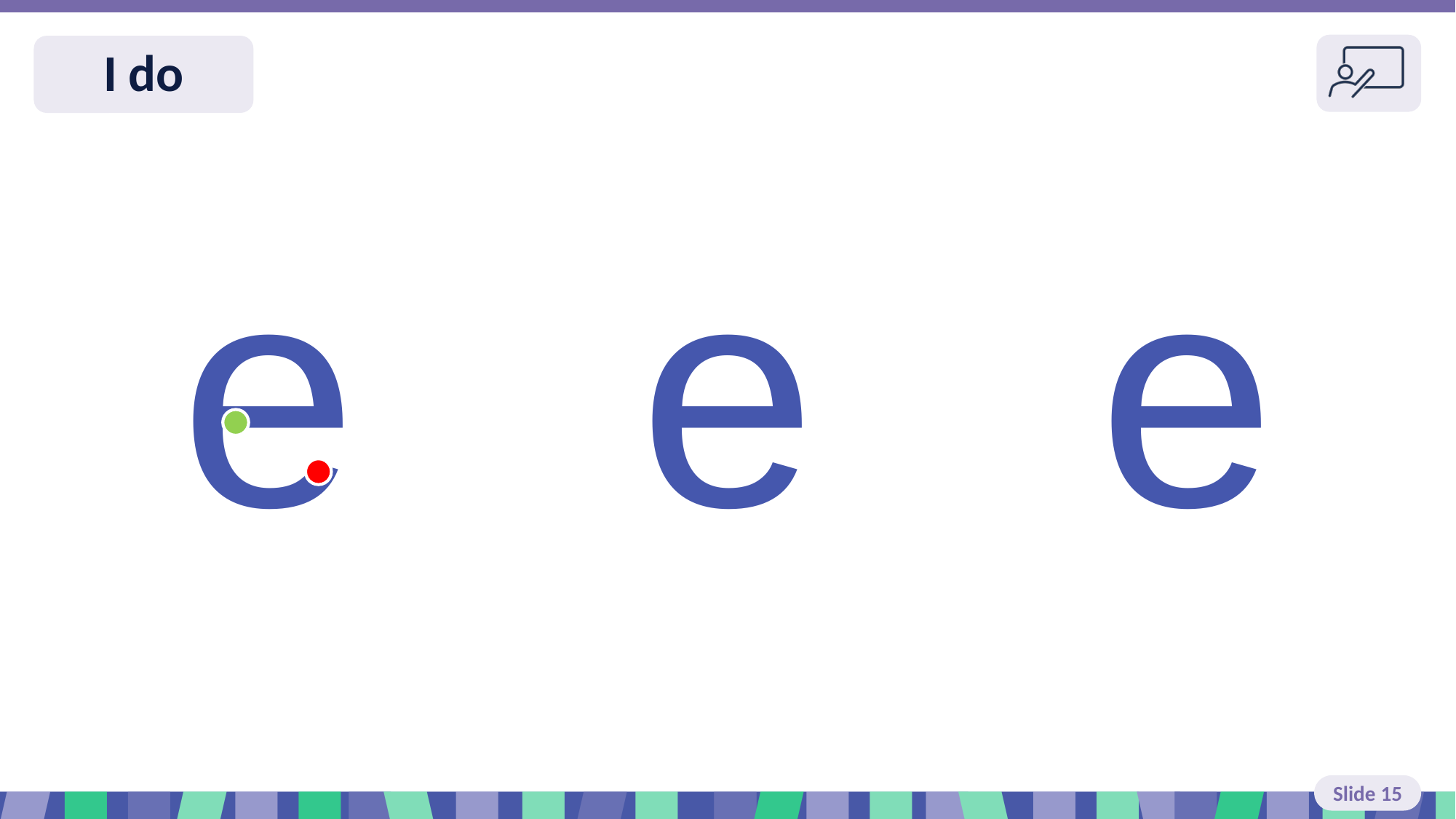

Slide 15 I do
e
e
e